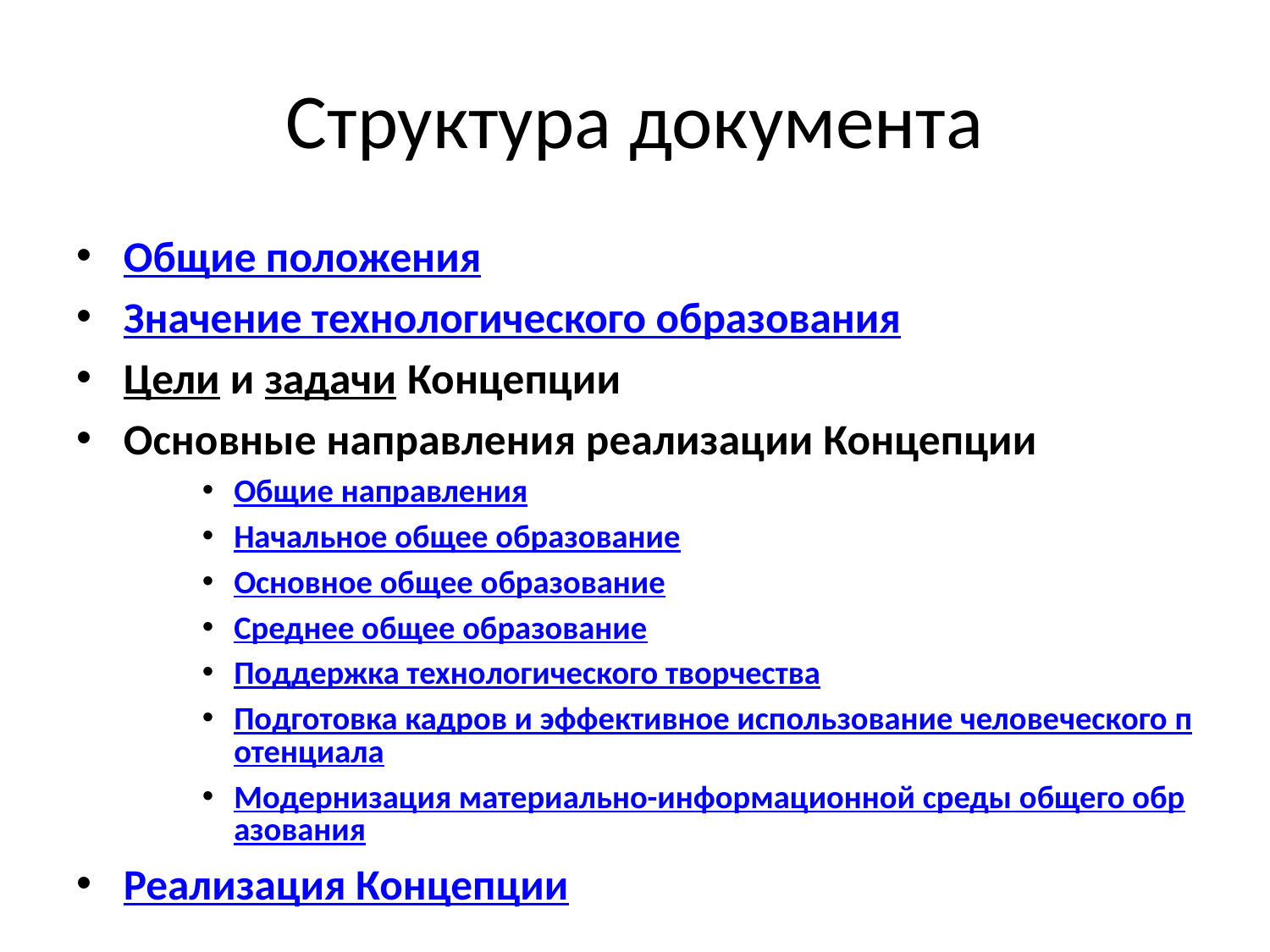

# Структура документа
Общие положения
Значение технологического образования
Цели и задачи Концепции
Основные направления реализации Концепции
Общие направления
Начальное общее образование
Основное общее образование
Среднее общее образование
Поддержка технологического творчества
Подготовка кадров и эффективное использование человеческого потенциала
Модернизация материально-информационной среды общего образования
Реализация Концепции